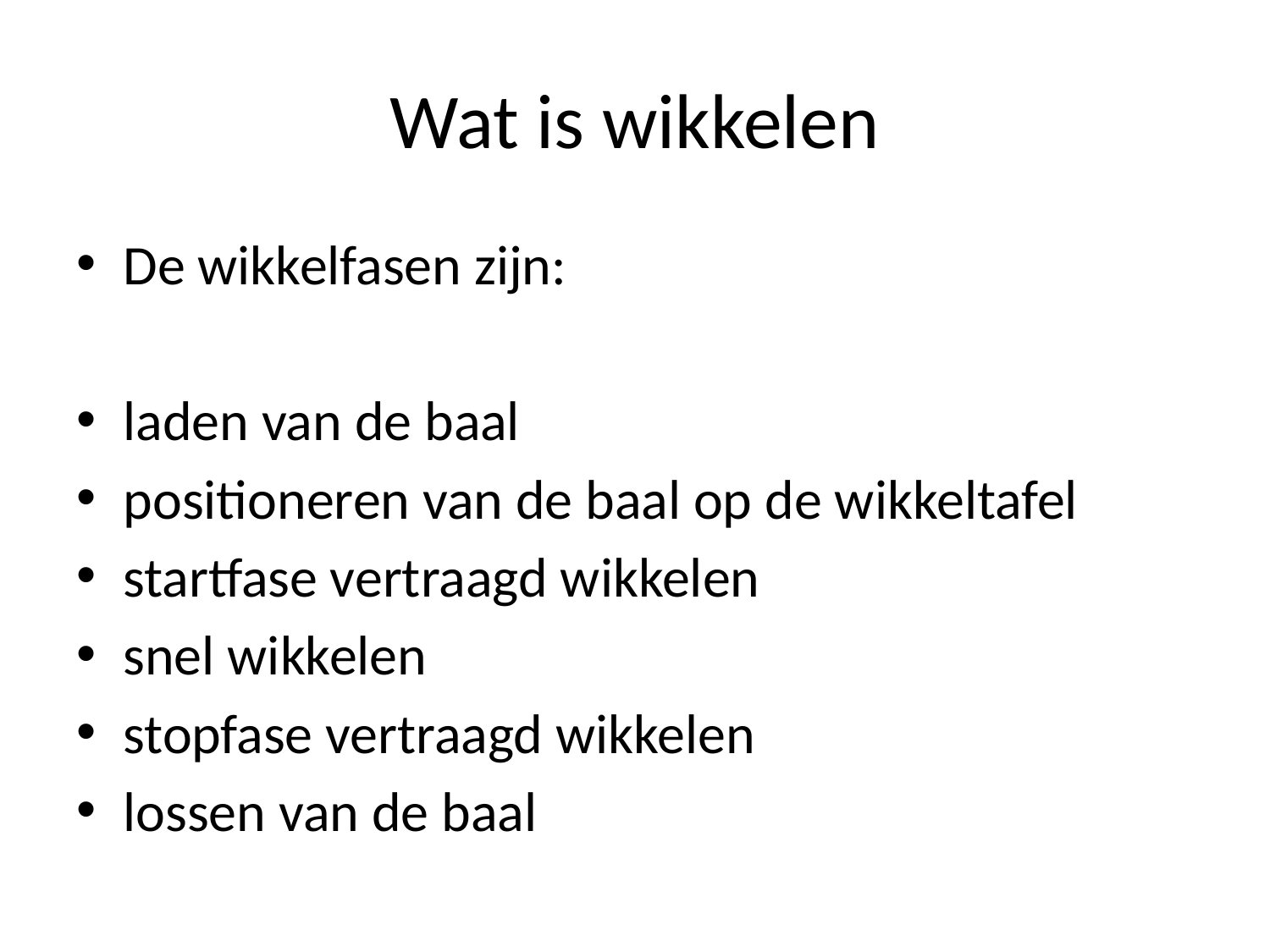

# Wat is wikkelen
De wikkelfasen zijn:

laden van de baal
positioneren van de baal op de wikkeltafel
startfase vertraagd wikkelen
snel wikkelen
stopfase vertraagd wikkelen
lossen van de baal